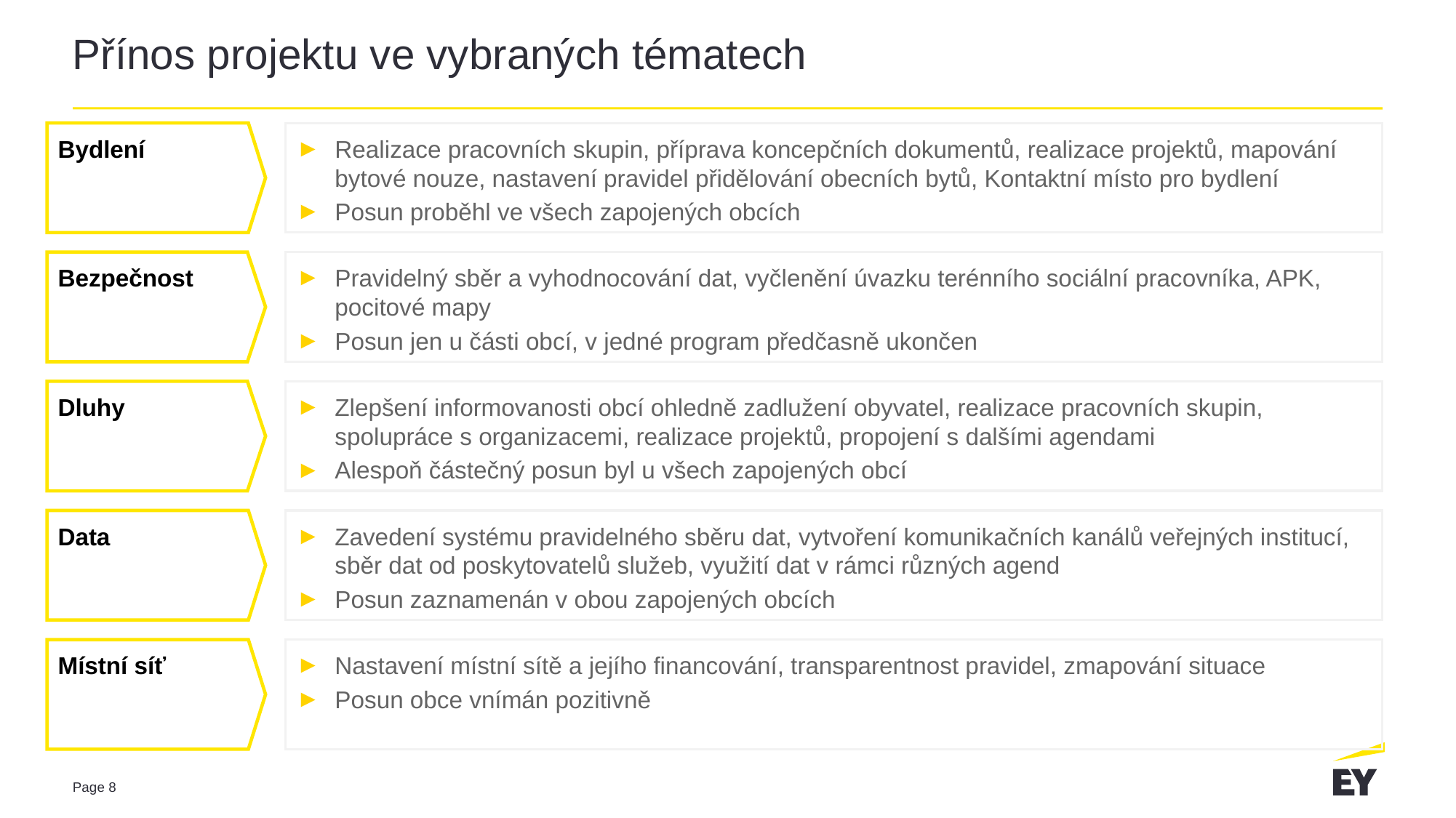

# Přínos projektu ve vybraných tématech
Bydlení
Realizace pracovních skupin, příprava koncepčních dokumentů, realizace projektů, mapování bytové nouze, nastavení pravidel přidělování obecních bytů, Kontaktní místo pro bydlení
Posun proběhl ve všech zapojených obcích

Bezpečnost
Pravidelný sběr a vyhodnocování dat, vyčlenění úvazku terénního sociální pracovníka, APK, pocitové mapy
Posun jen u části obcí, v jedné program předčasně ukončen

Dluhy
Zlepšení informovanosti obcí ohledně zadlužení obyvatel, realizace pracovních skupin, spolupráce s organizacemi, realizace projektů, propojení s dalšími agendami
Alespoň částečný posun byl u všech zapojených obcí
Data
Zavedení systému pravidelného sběru dat, vytvoření komunikačních kanálů veřejných institucí, sběr dat od poskytovatelů služeb, využití dat v rámci různých agend
Posun zaznamenán v obou zapojených obcích
Místní síť
Nastavení místní sítě a jejího financování, transparentnost pravidel, zmapování situace
Posun obce vnímán pozitivně